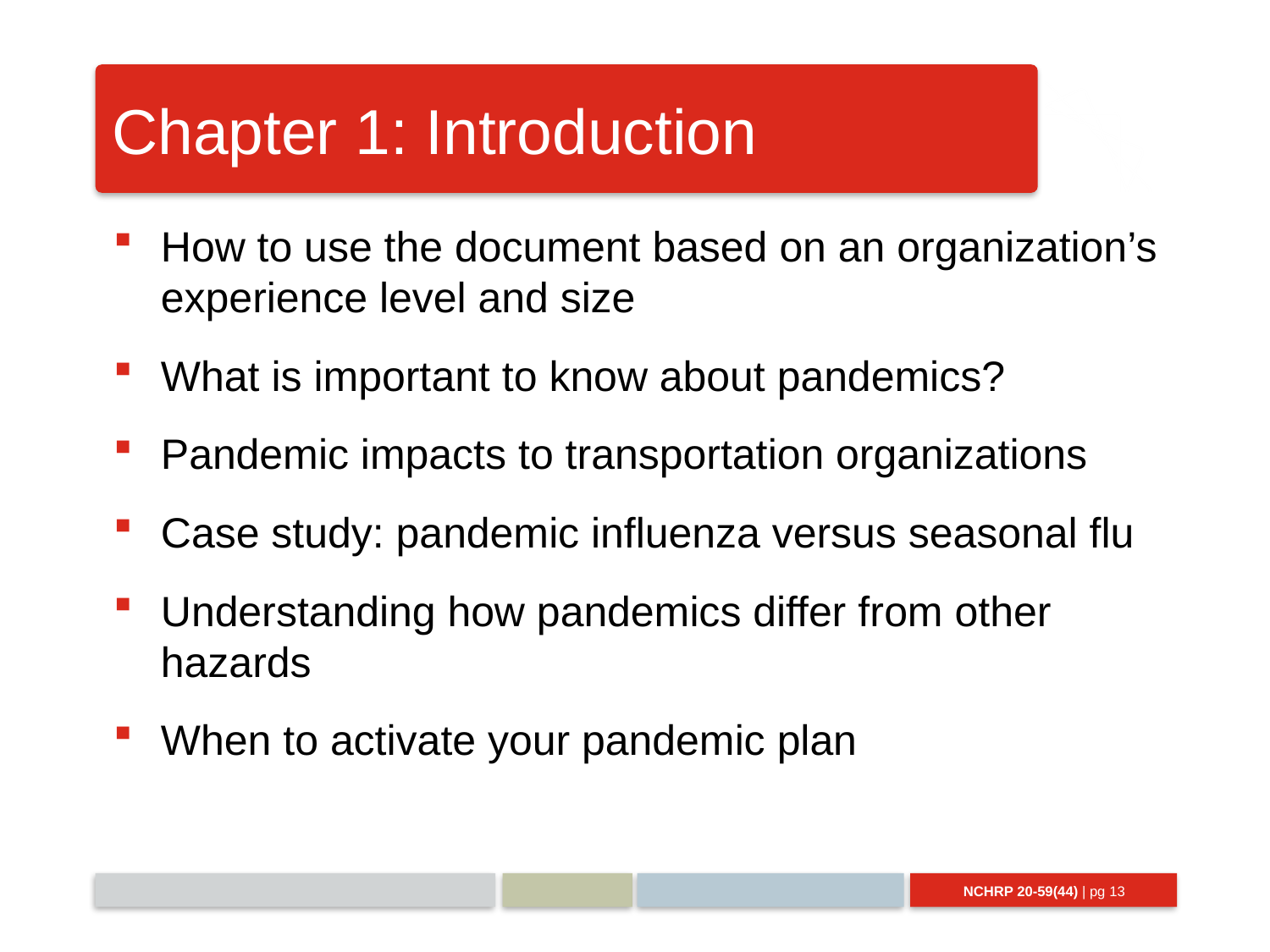

# Chapter 1: Introduction
How to use the document based on an organization’s experience level and size
What is important to know about pandemics?
Pandemic impacts to transportation organizations
Case study: pandemic influenza versus seasonal flu
Understanding how pandemics differ from other hazards
When to activate your pandemic plan